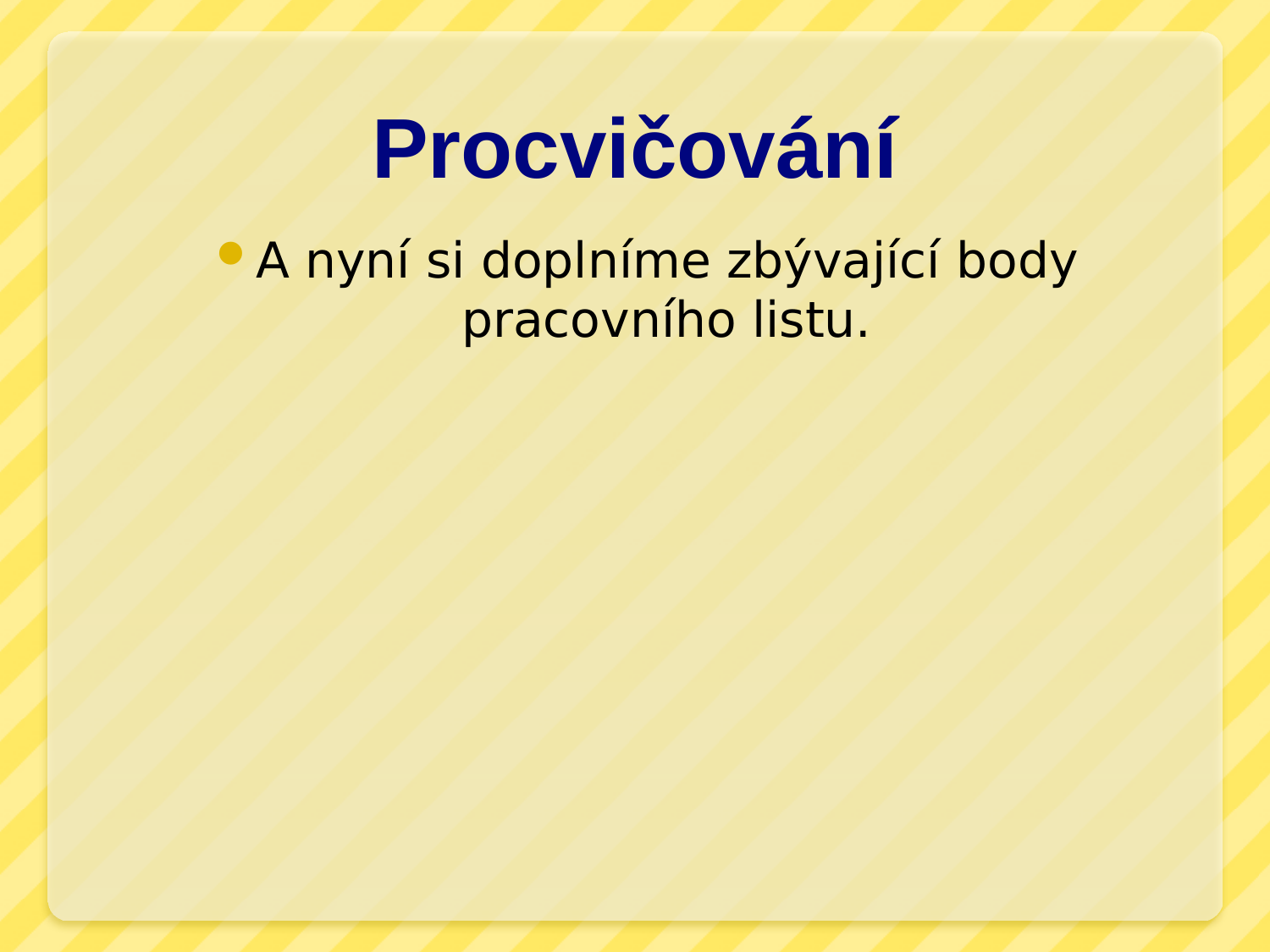

# Procvičování
A nyní si doplníme zbývající body pracovního listu.